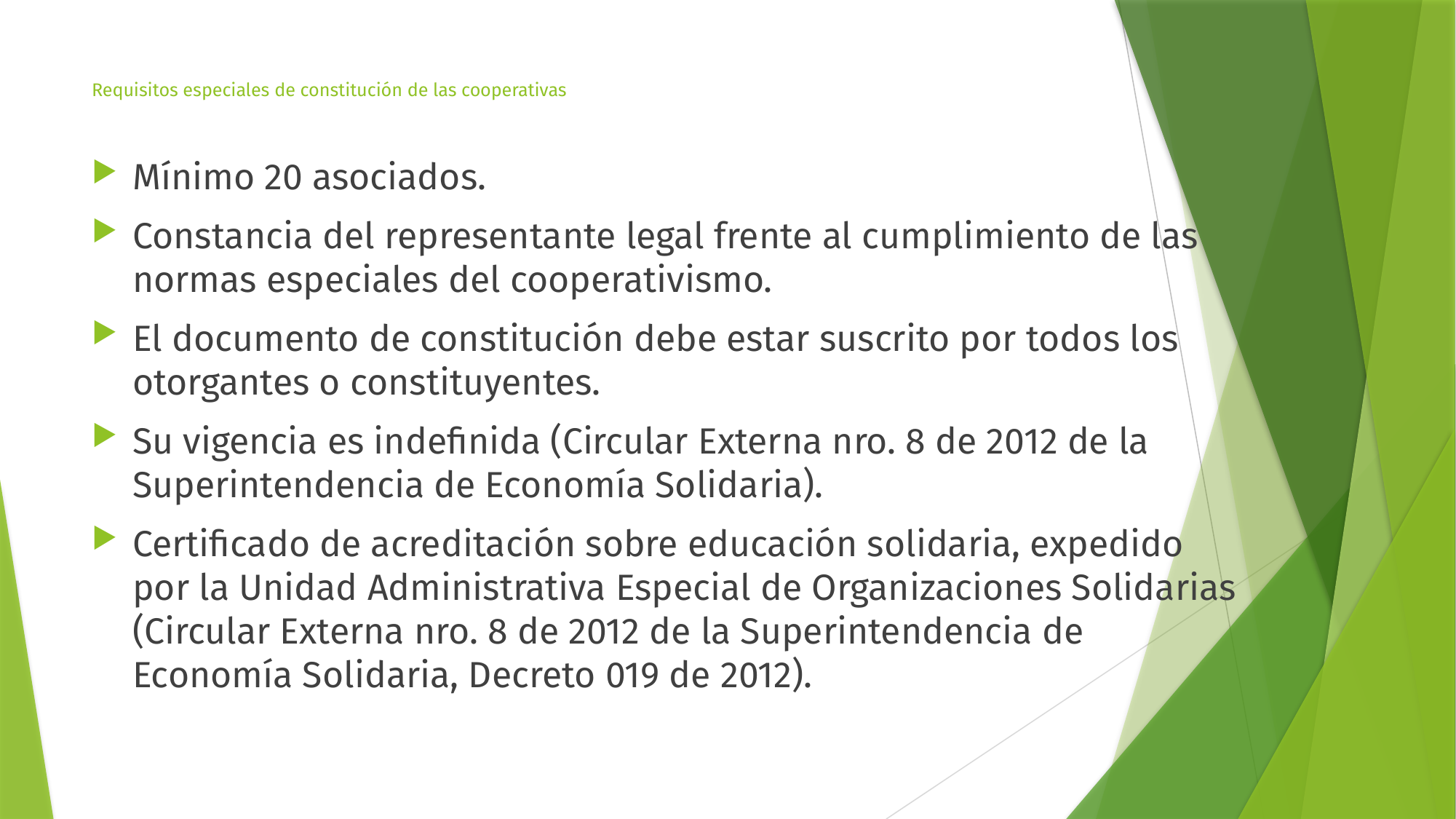

# Requisitos especiales de constitución de las cooperativas
Mínimo 20 asociados.
Constancia del representante legal frente al cumplimiento de las normas especiales del cooperativismo.
El documento de constitución debe estar suscrito por todos los otorgantes o constituyentes.
Su vigencia es indefinida (Circular Externa nro. 8 de 2012 de la Superintendencia de Economía Solidaria).
Certificado de acreditación sobre educación solidaria, expedido por la Unidad Administrativa Especial de Organizaciones Solidarias (Circular Externa nro. 8 de 2012 de la Superintendencia de Economía Solidaria, Decreto 019 de 2012).